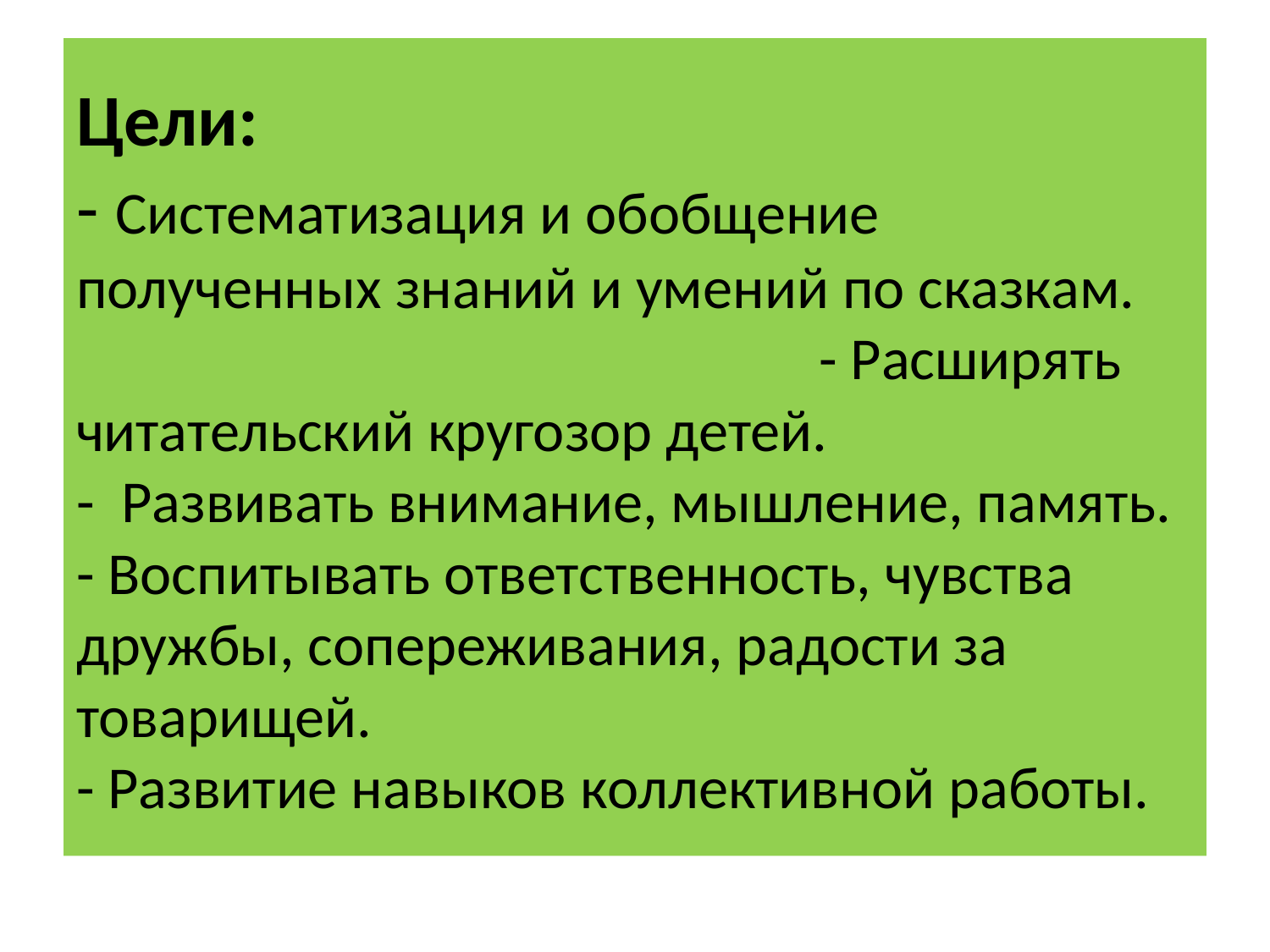

# Цели: - Систематизация и обобщение полученных знаний и умений по сказкам.                                                            - Расширять читательский кругозор детей. -  Развивать внимание, мышление, память. - Воспитывать ответственность, чувства дружбы, сопереживания, радости за товарищей. - Развитие навыков коллективной работы.